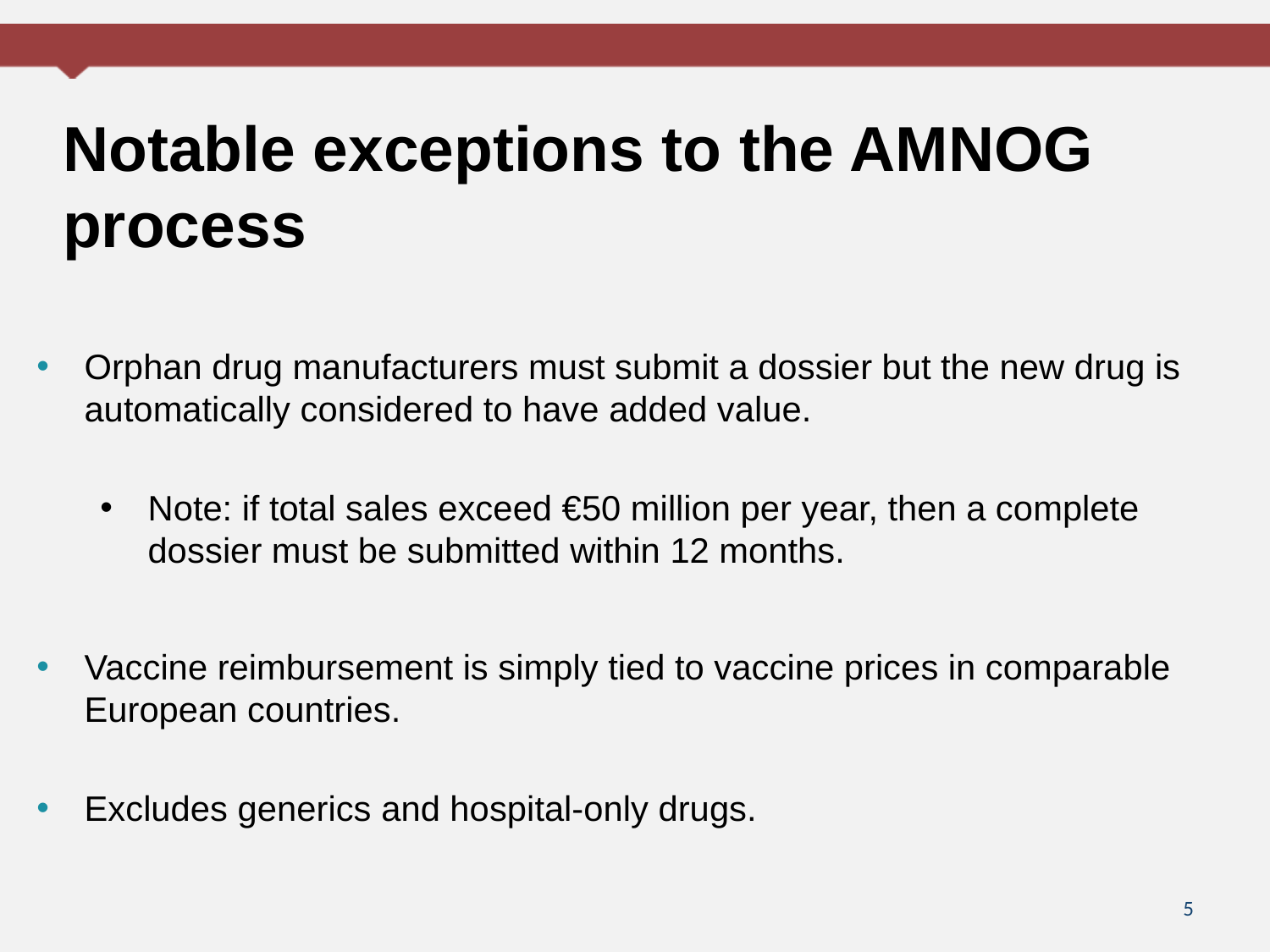

# Notable exceptions to the AMNOG process
Orphan drug manufacturers must submit a dossier but the new drug is automatically considered to have added value.

Note: if total sales exceed €50 million per year, then a complete dossier must be submitted within 12 months.

Vaccine reimbursement is simply tied to vaccine prices in comparable European countries.

Excludes generics and hospital-only drugs.
5